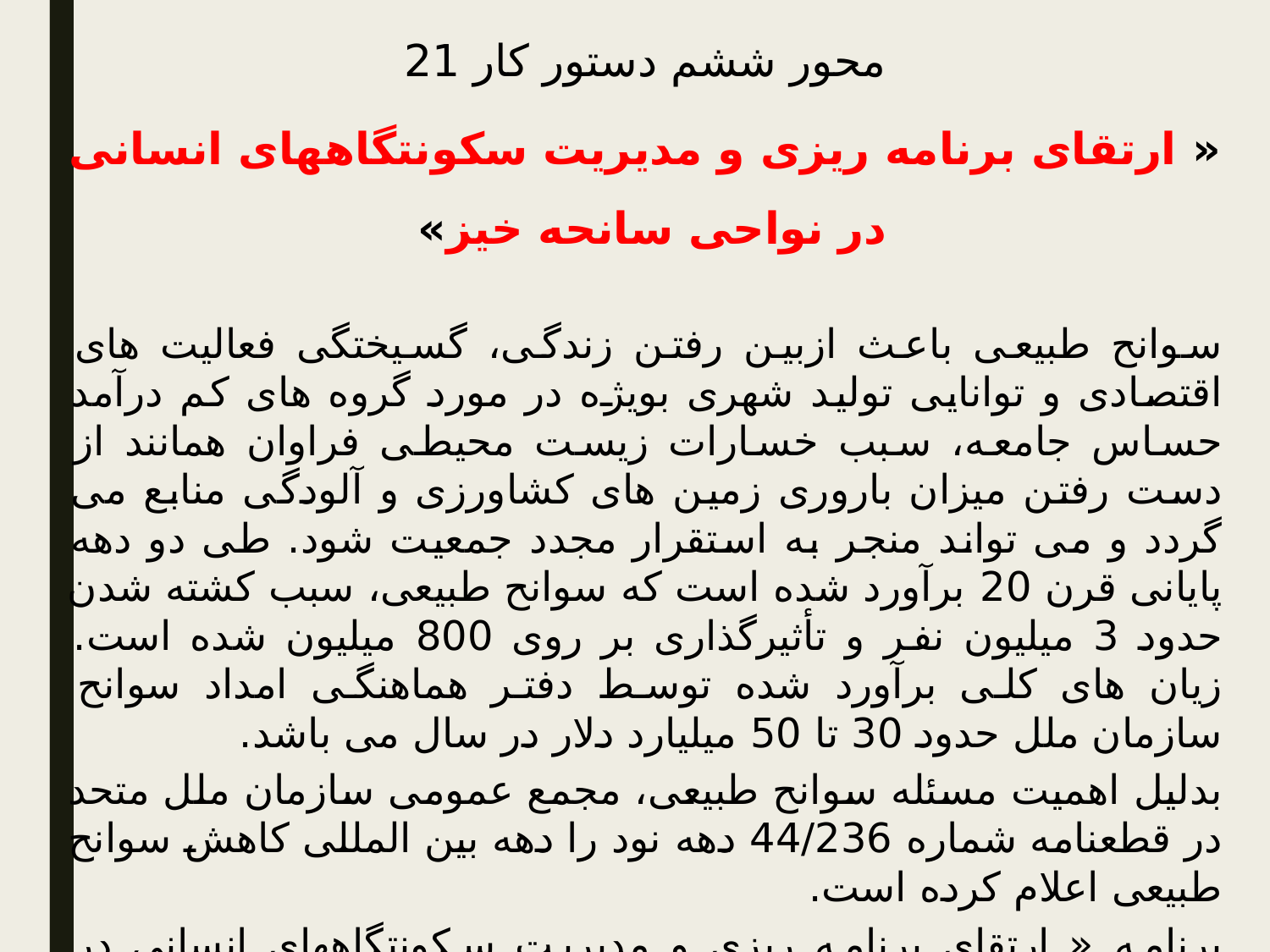

محور ششم دستور کار 21
« ارتقای برنامه ریزی و مدیریت سکونتگاههای انسانی در نواحی سانحه خیز»

سوانح طبیعی باعث ازبین رفتن زندگی، گسیختگی فعالیت های اقتصادی و توانایی تولید شهری بویژه در مورد گروه های کم درآمد حساس جامعه، سبب خسارات زیست محیطی فراوان همانند از دست رفتن میزان باروری زمین های کشاورزی و آلودگی منابع می گردد و می تواند منجر به استقرار مجدد جمعیت شود. طی دو دهه پایانی قرن 20 برآورد شده است که سوانح طبیعی، سبب کشته شدن حدود 3 میلیون نفر و تأثیرگذاری بر روی 800 میلیون شده است. زیان های کلی برآورد شده توسط دفتر هماهنگی امداد سوانح سازمان ملل حدود 30 تا 50 میلیارد دلار در سال می باشد.
بدلیل اهمیت مسئله سوانح طبیعی، مجمع عمومی سازمان ملل متحد در قطعنامه شماره 44/236 دهه نود را دهه بین المللی کاهش سوانح طبیعی اعلام کرده است.
برنامه « ارتقای برنامه ریزی و مدیریت سکونتگاههای انسانی در نواحی سانحه خیز» اهدافی چون قادر ساختن تمامی کشورها بویژه کشورهای سانحه خیز بر کاهش آثار منفی سوانح طبیعی و انسان ساخت بروی سکونتگاه های انسانی، اقتصاد ملی و محیط زیست را دنبال می کند.